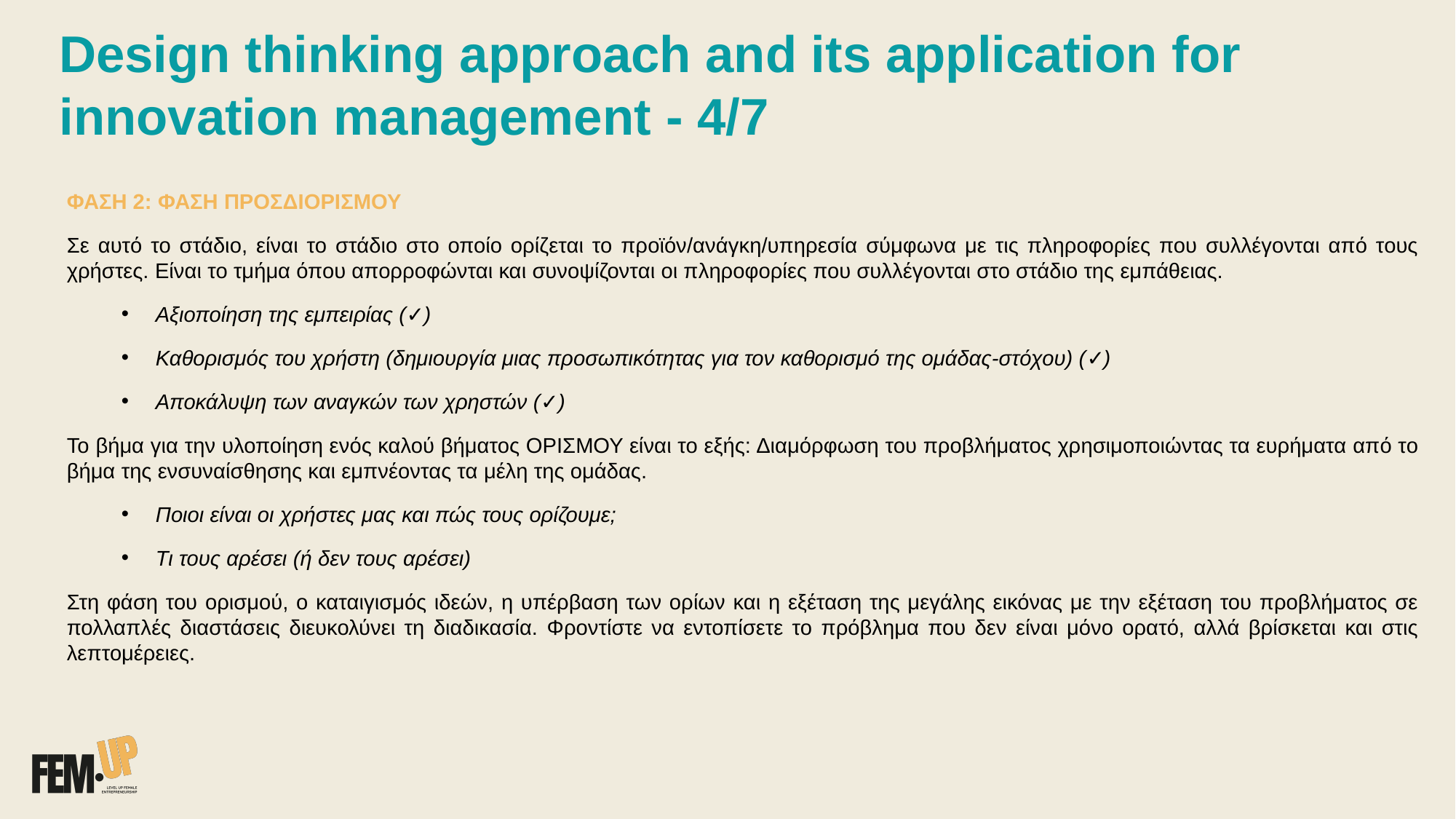

Design thinking approach and its application for
innovation management ​- 4/7
ΦΑΣΗ 2: ΦΑΣΗ ΠΡΟΣΔΙΟΡΙΣΜΟΥ
​Σε αυτό το στάδιο, είναι το στάδιο στο οποίο ορίζεται το προϊόν/ανάγκη/υπηρεσία σύμφωνα με τις πληροφορίες που συλλέγονται από τους χρήστες. Είναι το τμήμα όπου απορροφώνται και συνοψίζονται οι πληροφορίες που συλλέγονται στο στάδιο της εμπάθειας.
​Αξιοποίηση της εμπειρίας (✓)
Καθορισμός του χρήστη (δημιουργία μιας προσωπικότητας για τον καθορισμό της ομάδας-στόχου) (✓)
Αποκάλυψη των αναγκών των χρηστών (✓)
Το βήμα για την υλοποίηση ενός καλού βήματος ΟΡΙΣΜΟΥ είναι το εξής: Διαμόρφωση του προβλήματος χρησιμοποιώντας τα ευρήματα από το βήμα της ενσυναίσθησης και εμπνέοντας τα μέλη της ομάδας.
​Ποιοι είναι οι χρήστες μας και πώς τους ορίζουμε;
Τι τους αρέσει (ή δεν τους αρέσει)
Στη φάση του ορισμού, ο καταιγισμός ιδεών, η υπέρβαση των ορίων και η εξέταση της μεγάλης εικόνας με την εξέταση του προβλήματος σε πολλαπλές διαστάσεις διευκολύνει τη διαδικασία. Φροντίστε να εντοπίσετε το πρόβλημα που δεν είναι μόνο ορατό, αλλά βρίσκεται και στις λεπτομέρειες.